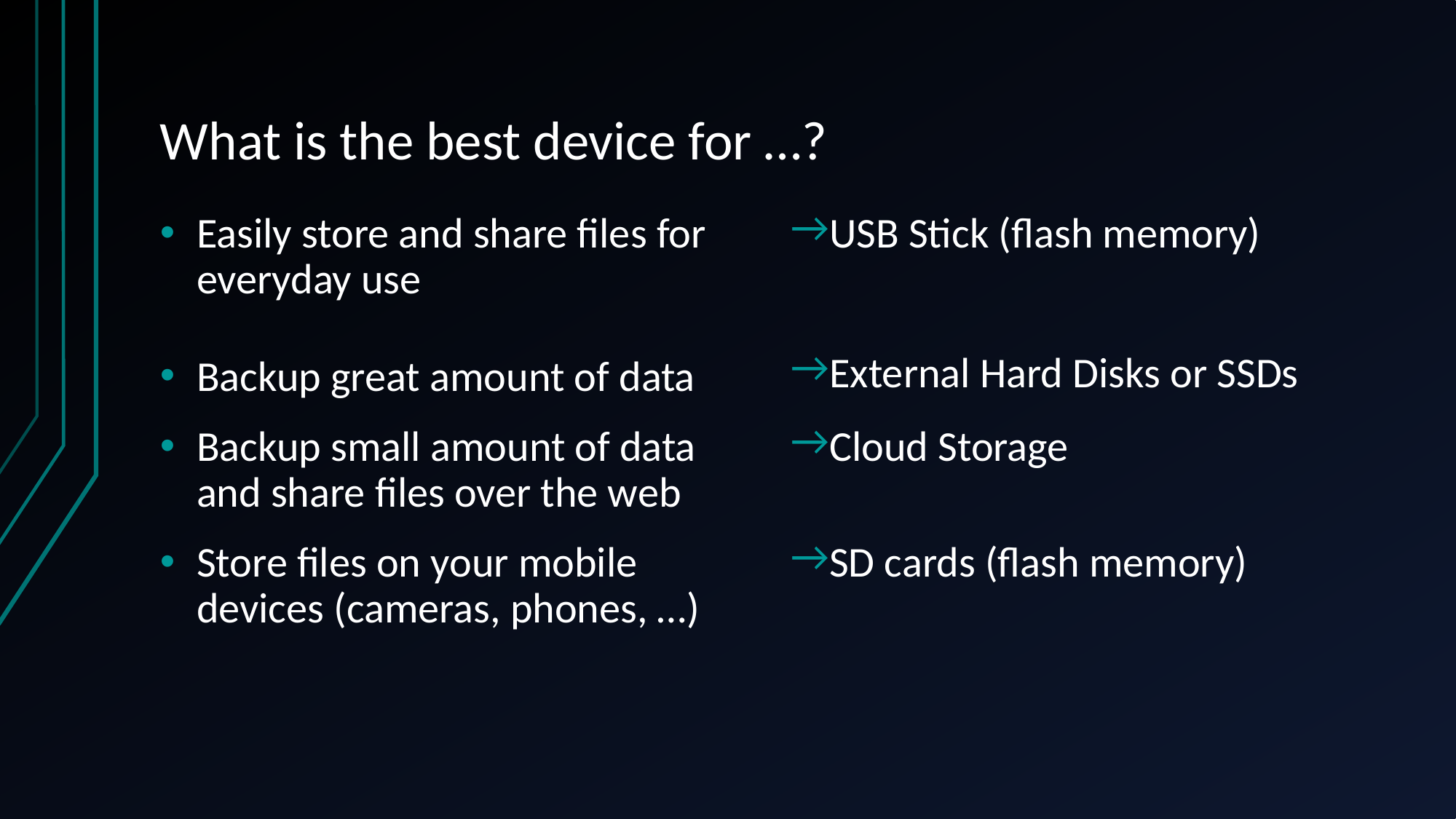

# What is the best device for …?
Easily store and share files for everyday use
Backup great amount of data
Backup small amount of data and share files over the web
Store files on your mobile devices (cameras, phones, …)

USB Stick (flash memory)

External Hard Disks or SSDs
Cloud Storage

SD cards (flash memory)